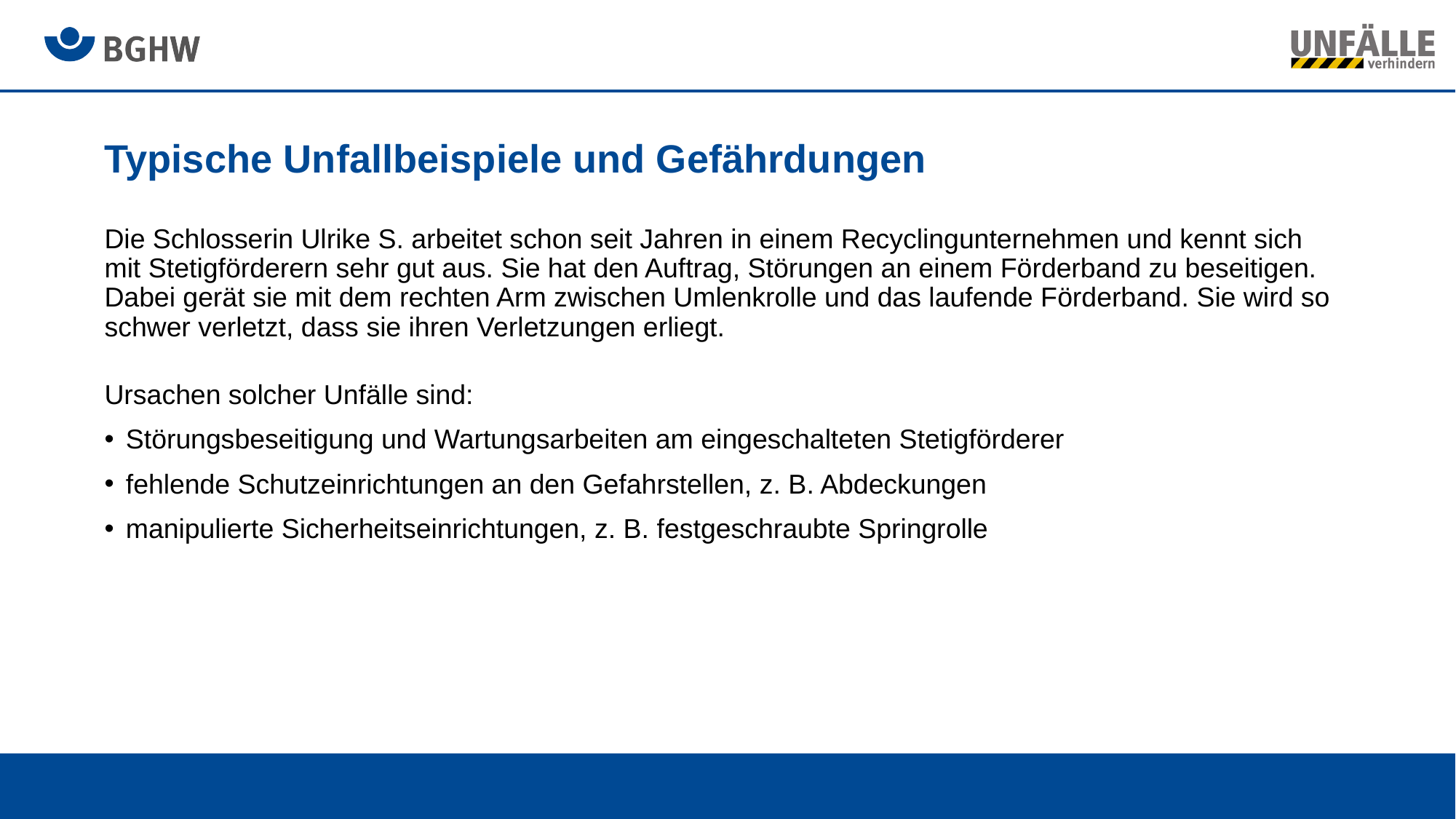

# Typische Unfallbeispiele und Gefährdungen
Die Schlosserin Ulrike S. arbeitet schon seit Jahren in einem Recyclingunternehmen und kennt sich mit Stetigförderern sehr gut aus. Sie hat den Auftrag, Störungen an einem Förderband zu beseitigen. Dabei gerät sie mit dem rechten Arm zwischen Umlenkrolle und das laufende Förderband. Sie wird so schwer verletzt, dass sie ihren Verletzungen erliegt.

Ursachen solcher Unfälle sind:
Störungsbeseitigung und Wartungsarbeiten am eingeschalteten Stetigförderer
fehlende Schutzeinrichtungen an den Gefahrstellen, z. B. Abdeckungen
manipulierte Sicherheitseinrichtungen, z. B. festgeschraubte Springrolle